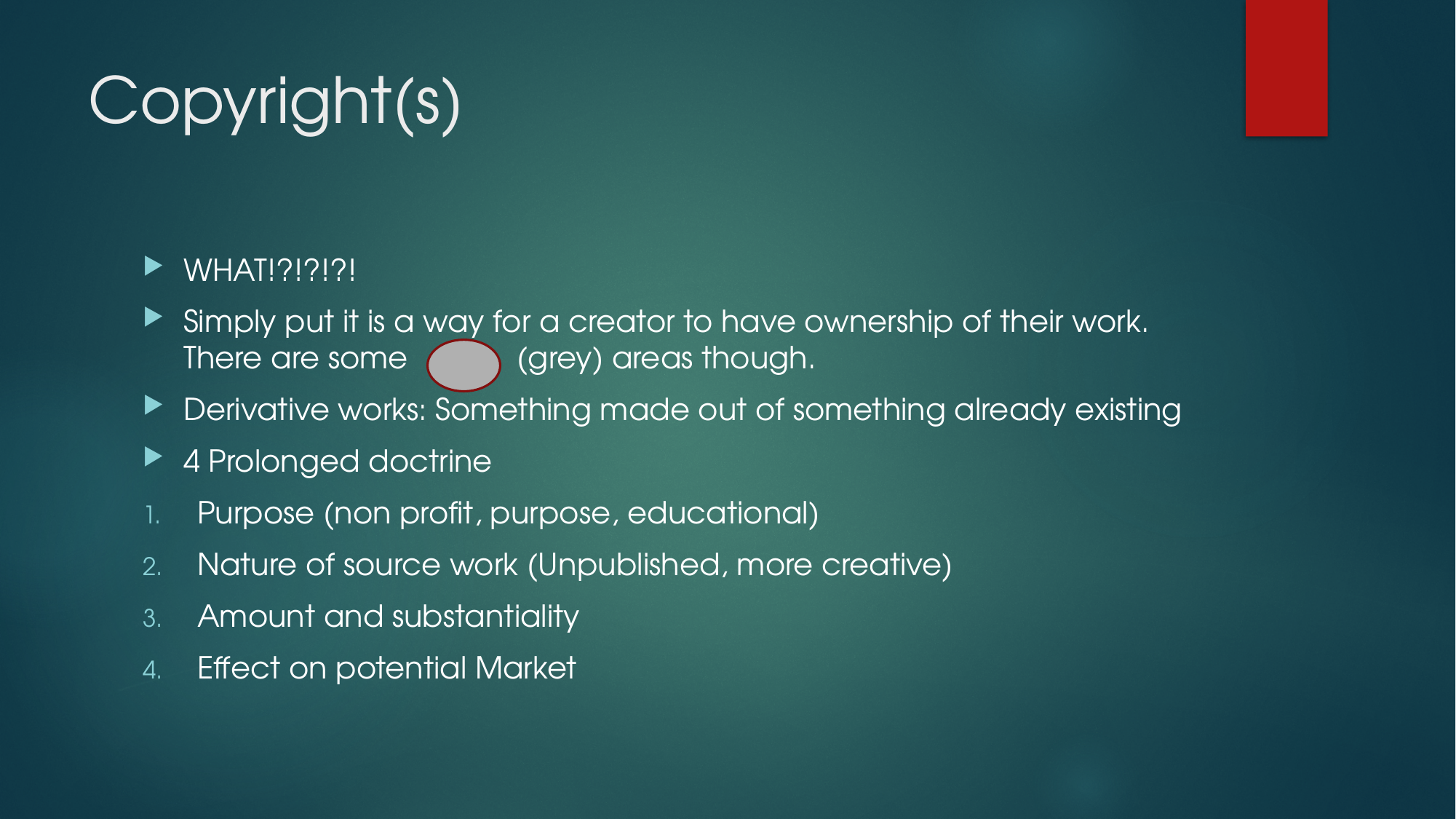

# Copyright(s)
WHAT!?!?!?!
Simply put it is a way for a creator to have ownership of their work. There are some             (grey) areas though.
Derivative works: Something made out of something already existing
4 Prolonged doctrine
Purpose (non profit, purpose, educational)
Nature of source work (Unpublished, more creative)
Amount and substantiality
Effect on potential Market